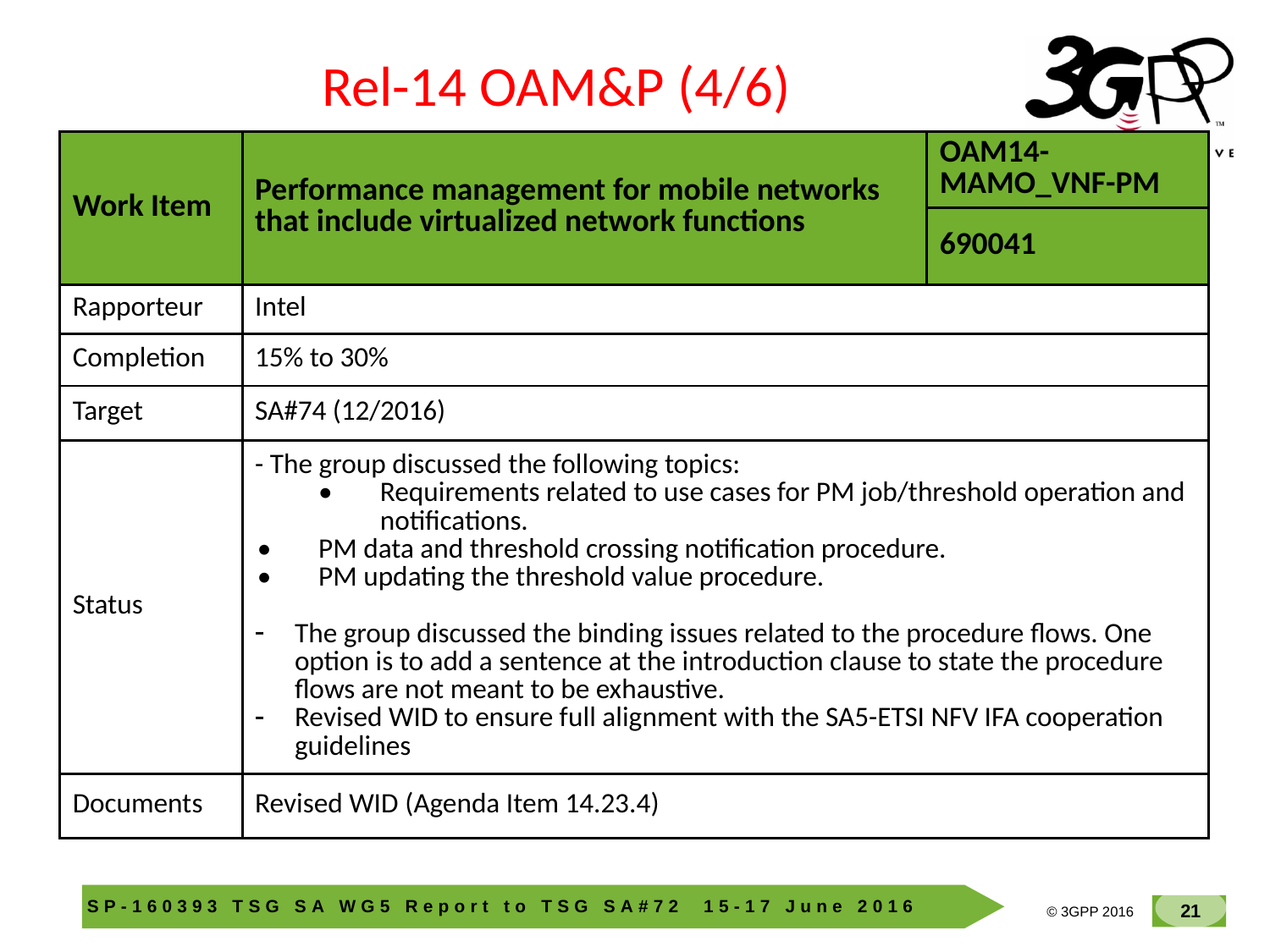

Rel-14 OAM&P (4/6)
| Work Item | Performance management for mobile networks that include virtualized network functions | OAM14-MAMO\_VNF-PM |
| --- | --- | --- |
|  |  | 690041 |
| Rapporteur | Intel |  |
| Completion | 15% to 30% |  |
| Target | SA#74 (12/2016) |  |
| Status | - The group discussed the following topics: • Requirements related to use cases for PM job/threshold operation and notifications. • PM data and threshold crossing notification procedure. • PM updating the threshold value procedure. The group discussed the binding issues related to the procedure flows. One option is to add a sentence at the introduction clause to state the procedure flows are not meant to be exhaustive. Revised WID to ensure full alignment with the SA5-ETSI NFV IFA cooperation guidelines |  |
| Documents | Revised WID (Agenda Item 14.23.4) |  |